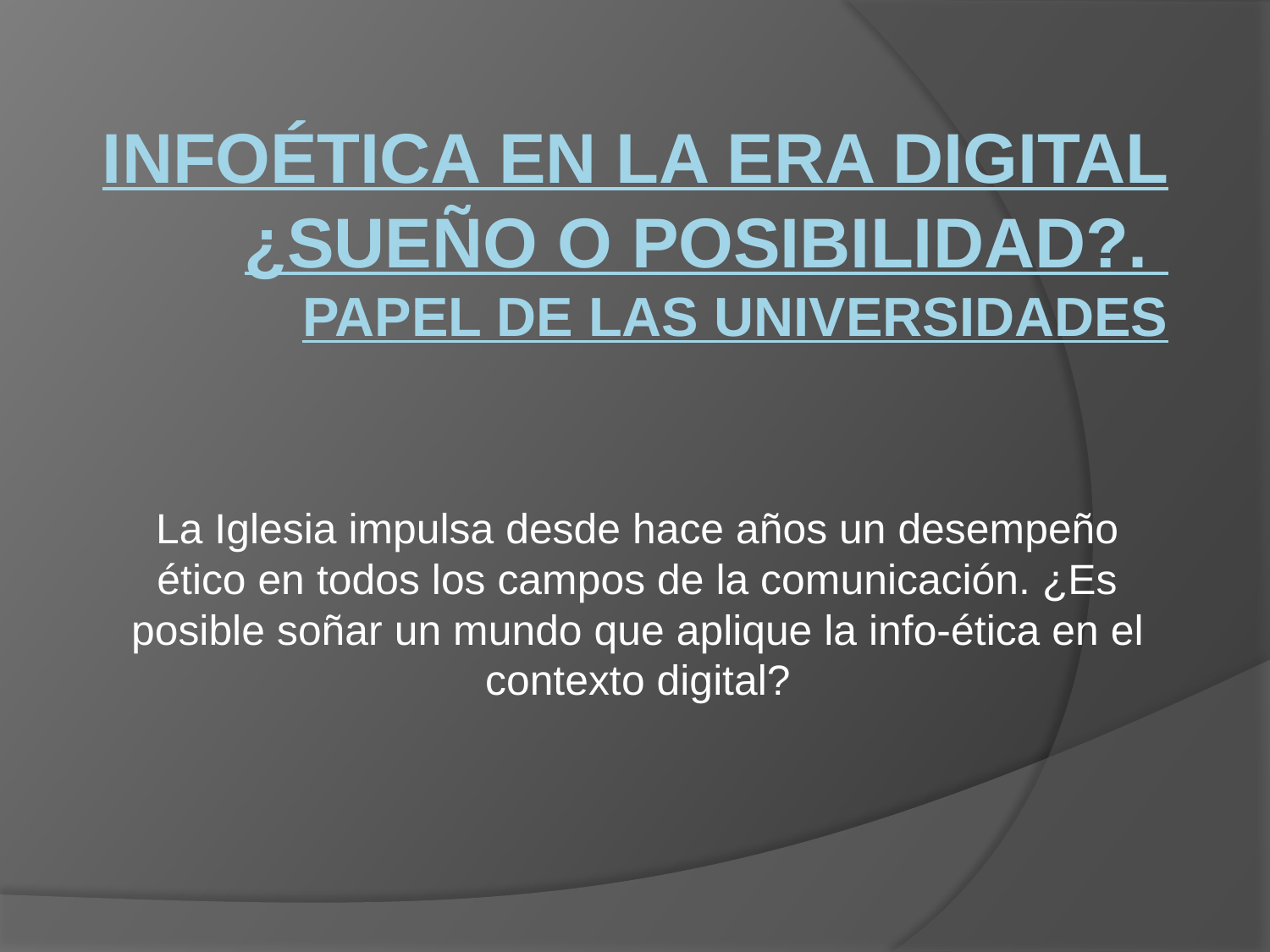

# Infoética en la era digital ¿sueño o posibilidad?. Papel de las universidades
La Iglesia impulsa desde hace años un desempeño ético en todos los campos de la comunicación. ¿Es posible soñar un mundo que aplique la info-ética en el contexto digital?